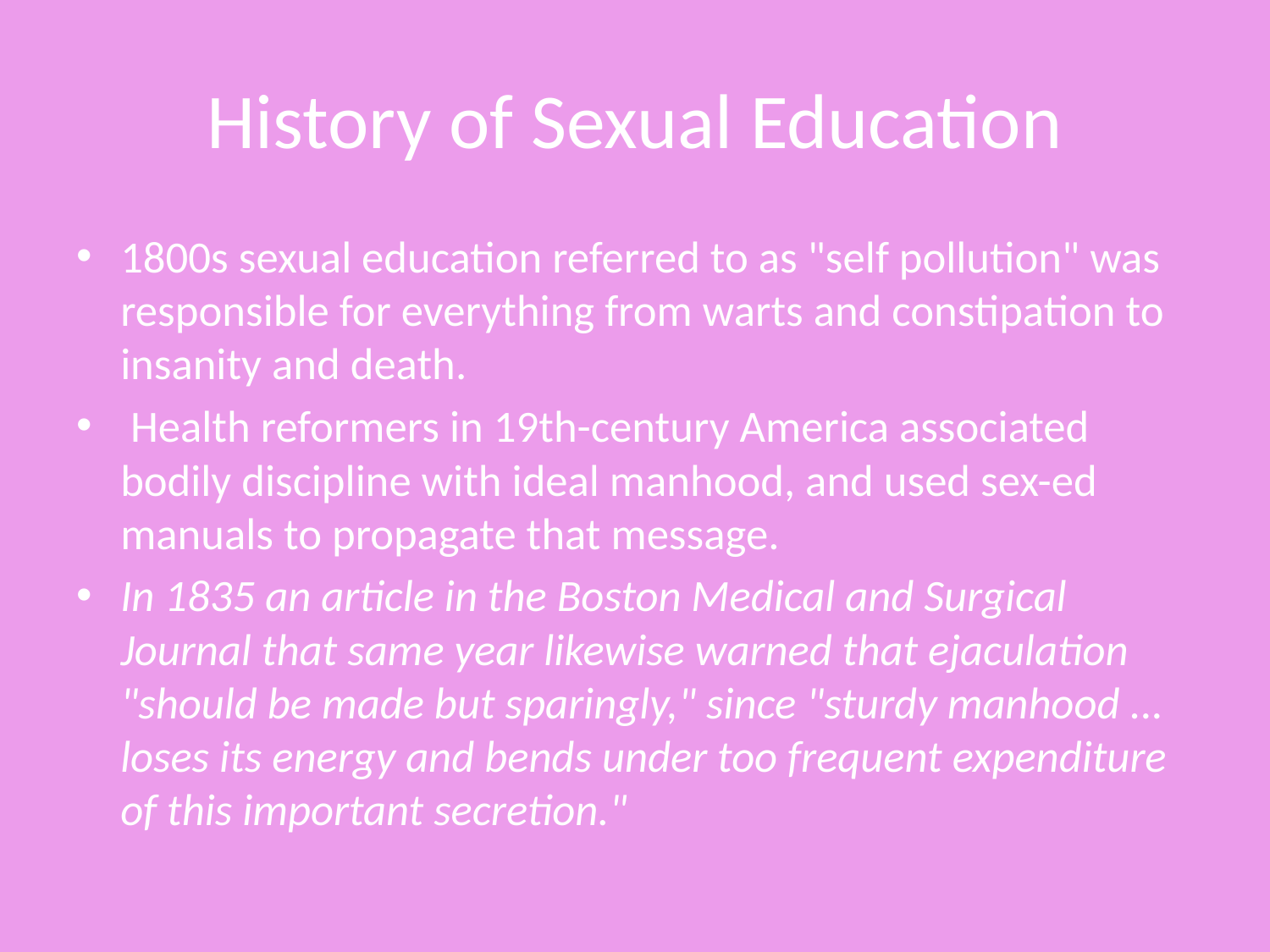

# History of Sexual Education
1800s sexual education referred to as "self pollution" was responsible for everything from warts and constipation to insanity and death.
 Health reformers in 19th-century America associated bodily discipline with ideal manhood, and used sex-ed manuals to propagate that message.
In 1835 an article in the Boston Medical and Surgical Journal that same year likewise warned that ejaculation "should be made but sparingly," since "sturdy manhood ... loses its energy and bends under too frequent expenditure of this important secretion."